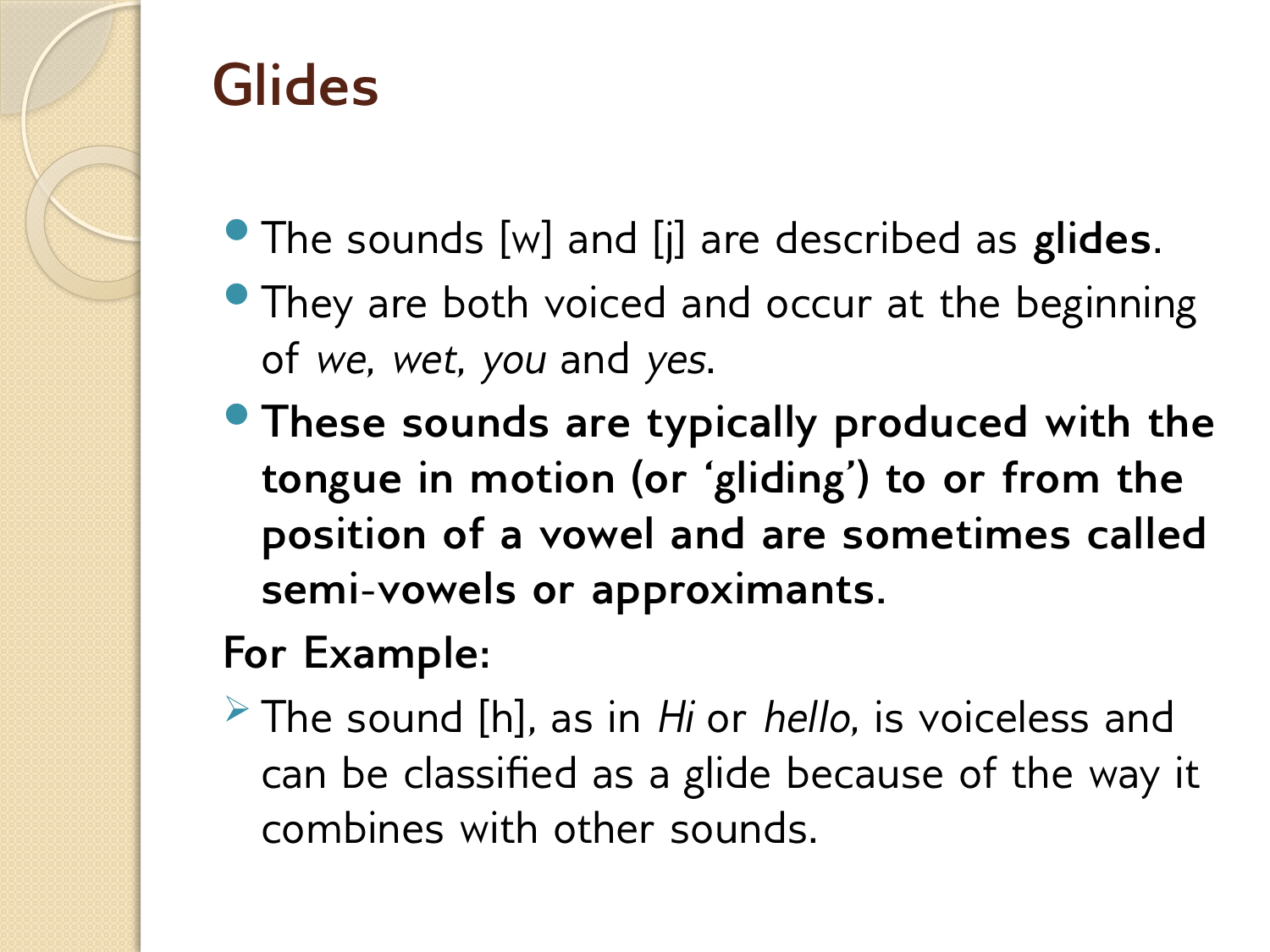

# Glides
The sounds [w] and [j] are described as glides.
They are both voiced and occur at the beginning of we, wet, you and yes.
These sounds are typically produced with the tongue in motion (or ‘gliding’) to or from the position of a vowel and are sometimes called semi-vowels or approximants.
For Example:
The sound [h], as in Hi or hello, is voiceless and can be classified as a glide because of the way it combines with other sounds.